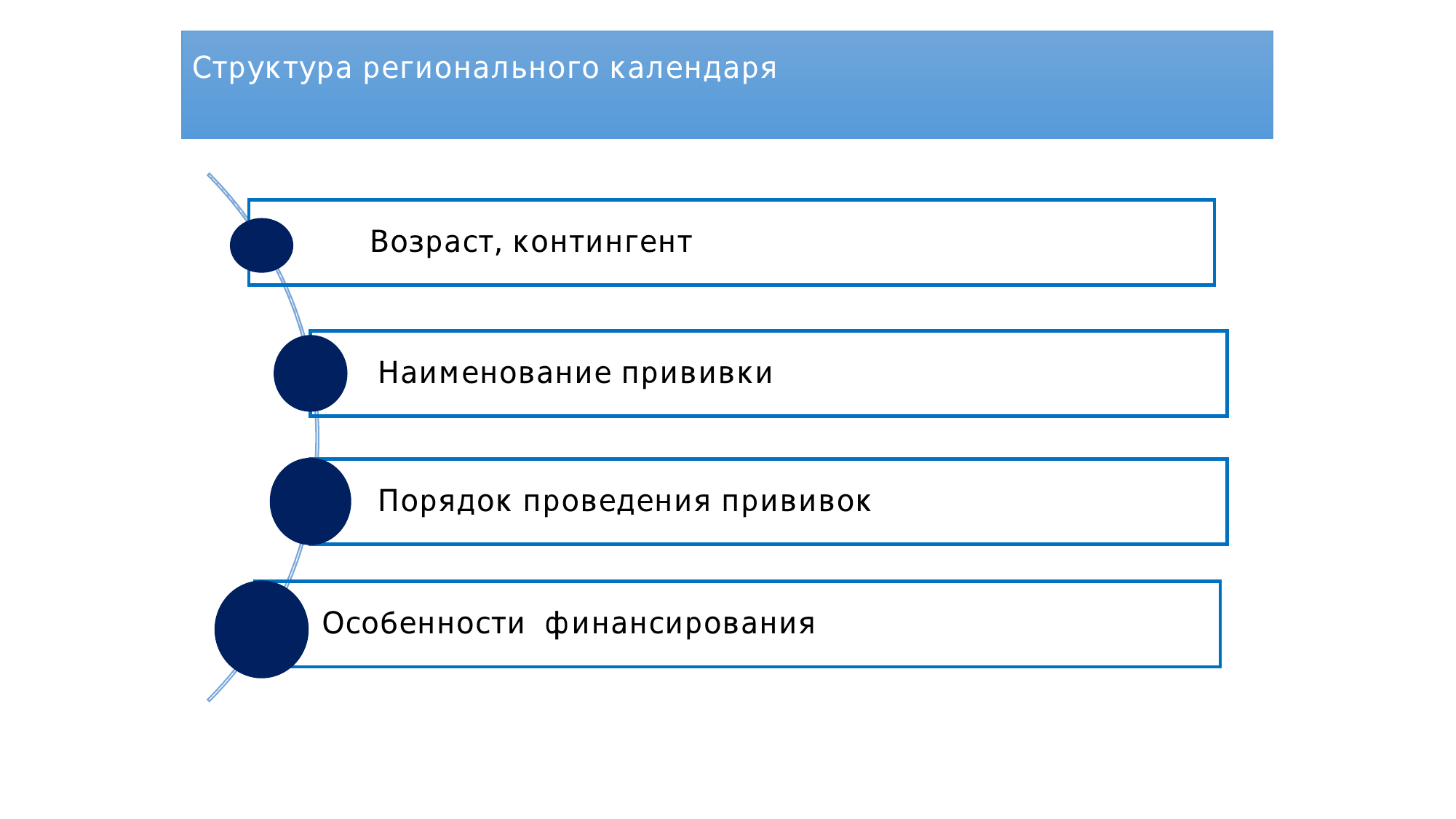

# Структура регионального календаря
      Возраст, контингент
Наименование прививки
Порядок проведения прививок
Особенности  финансирования